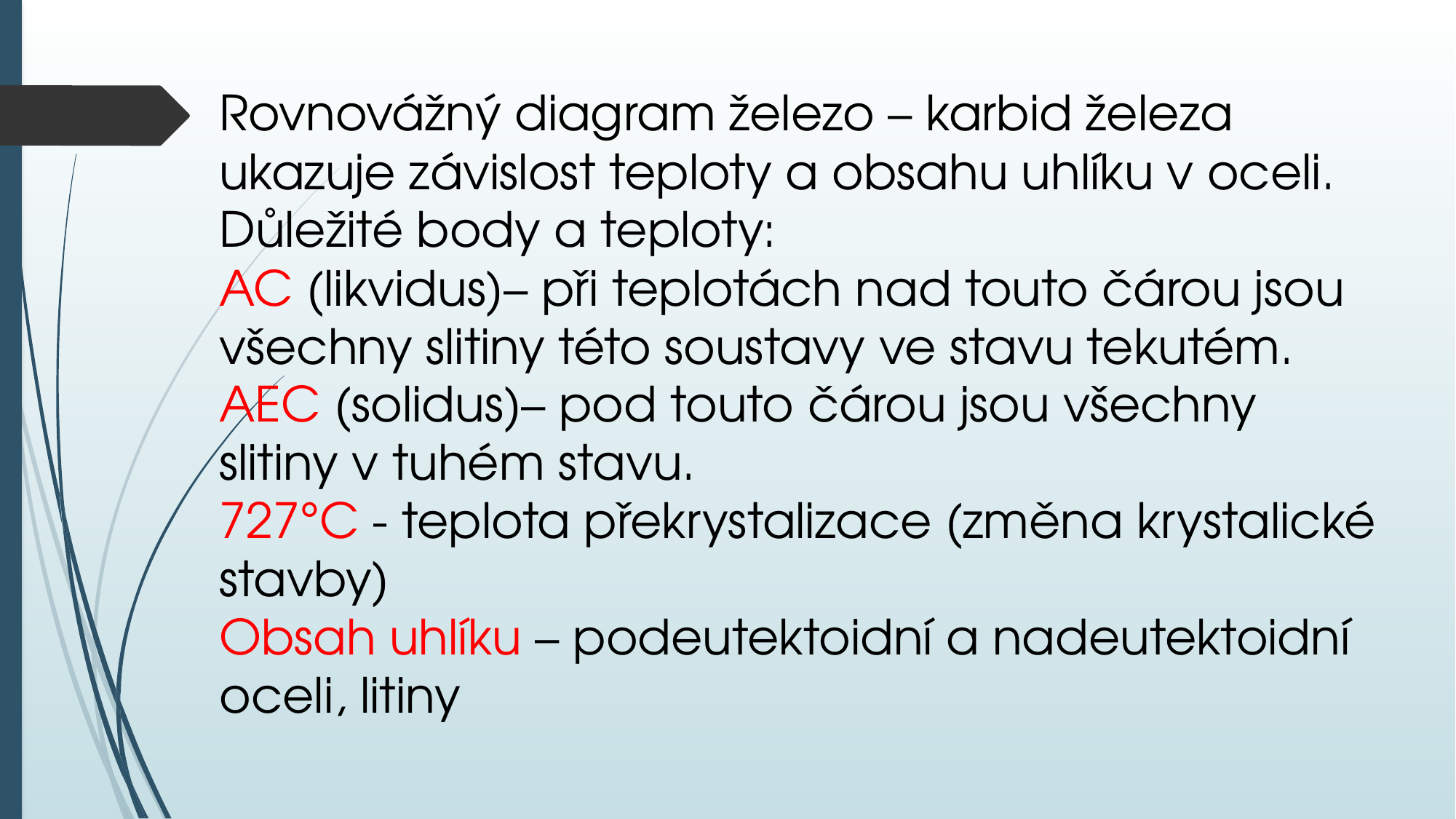

Rovnovážný diagram železo – karbid železa
ukazuje závislost teploty a obsahu uhlíku v oceli.
Důležité body a teploty:
AC (likvidus)– při teplotách nad touto čárou jsou
všechny slitiny této soustavy ve stavu tekutém.
AEC (solidus)– pod touto čárou jsou všechny
slitiny v tuhém stavu.
727°C - teplota překrystalizace (změna krystalické
stavby)
Obsah uhlíku – podeutektoidní a nadeutektoidní
oceli, litiny